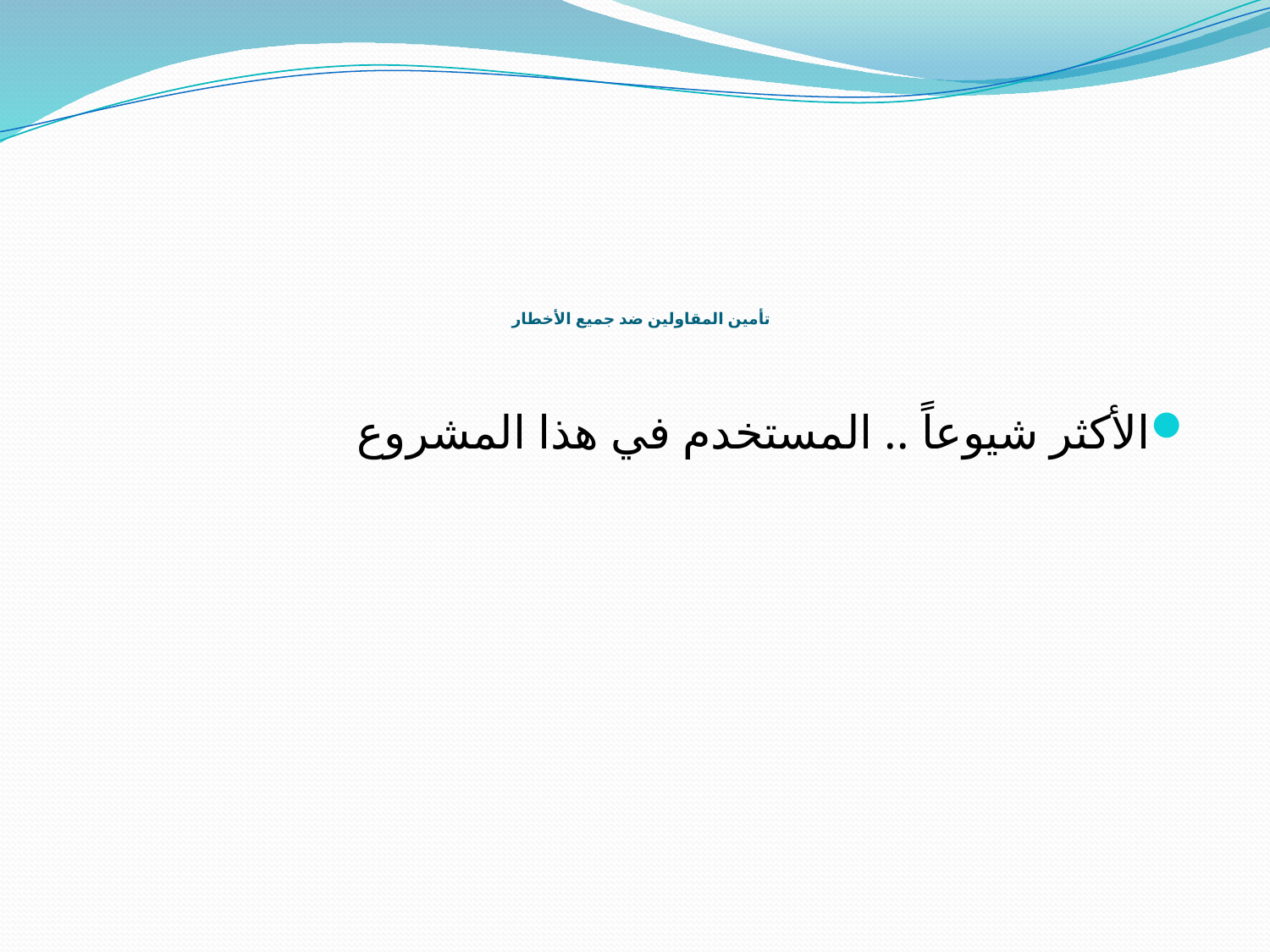

# تأمين المقاولين ضد جميع الأخطار

الأكثر شيوعاً .. المستخدم في هذا المشروع